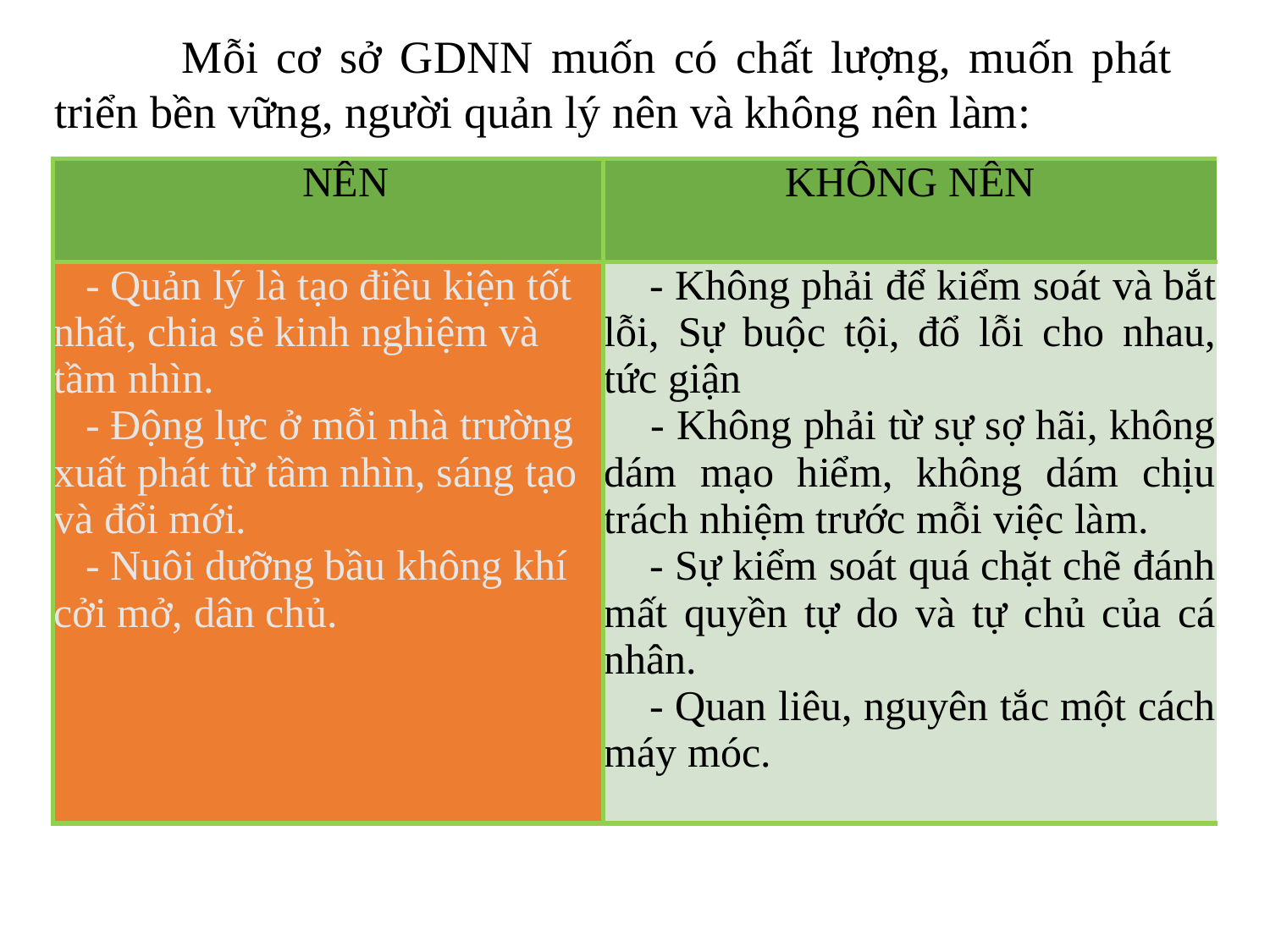

Mỗi cơ sở GDNN muốn có chất lượng, muốn phát triển bền vững, người quản lý nên và không nên làm:
| NÊN | KHÔNG NÊN |
| --- | --- |
| - Quản lý là tạo điều kiện tốt nhất, chia sẻ kinh nghiệm và tầm nhìn. - Động lực ở mỗi nhà trường xuất phát từ tầm nhìn, sáng tạo và đổi mới. - Nuôi dưỡng bầu không khí cởi mở, dân chủ. | - Không phải để kiểm soát và bắt lỗi, Sự buộc tội, đổ lỗi cho nhau, tức giận - Không phải từ sự sợ hãi, không dám mạo hiểm, không dám chịu trách nhiệm trước mỗi việc làm. - Sự kiểm soát quá chặt chẽ đánh mất quyền tự do và tự chủ của cá nhân. - Quan liêu, nguyên tắc một cách máy móc. |